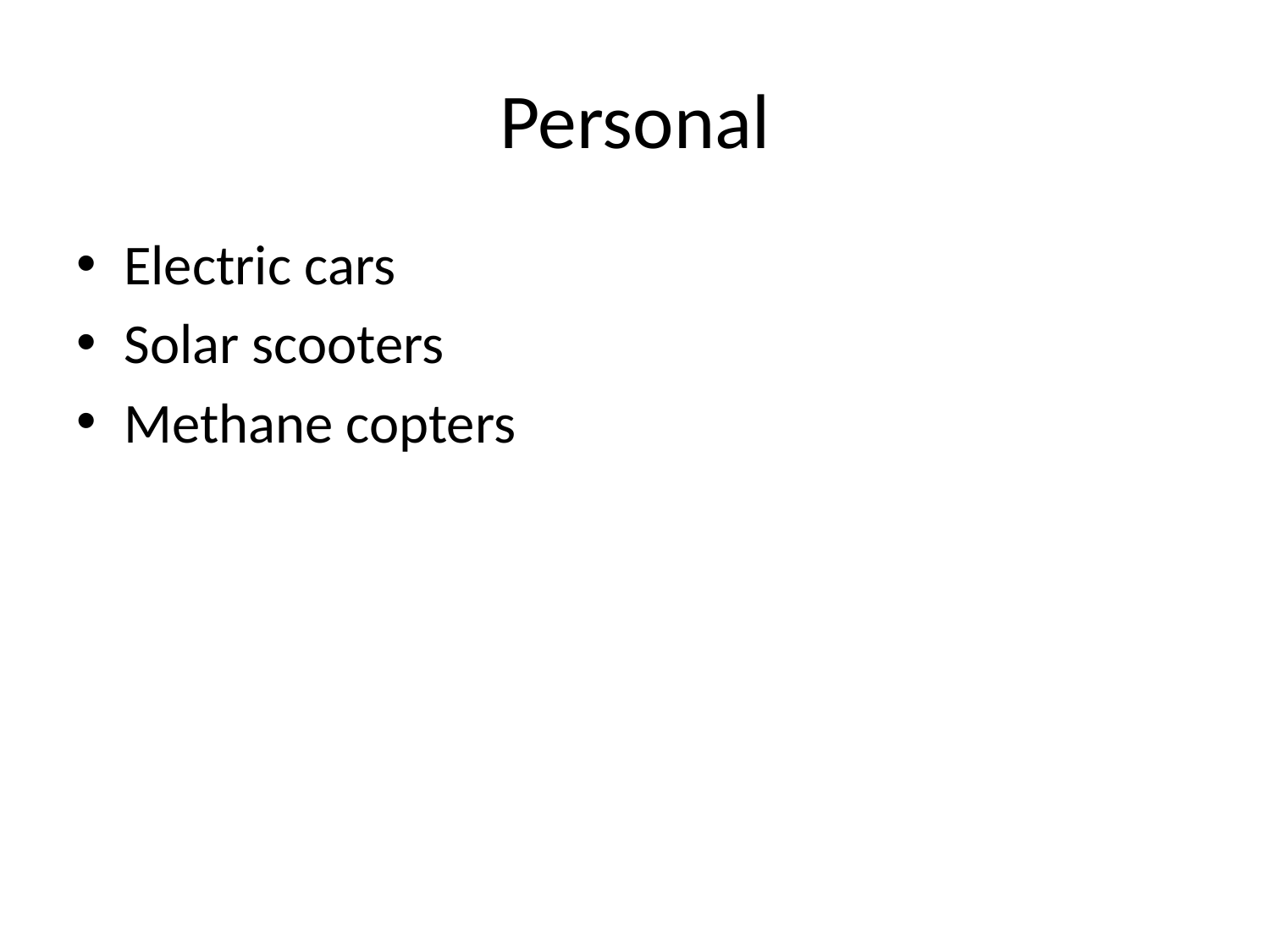

# Personal
Electric cars
Solar scooters
Methane copters